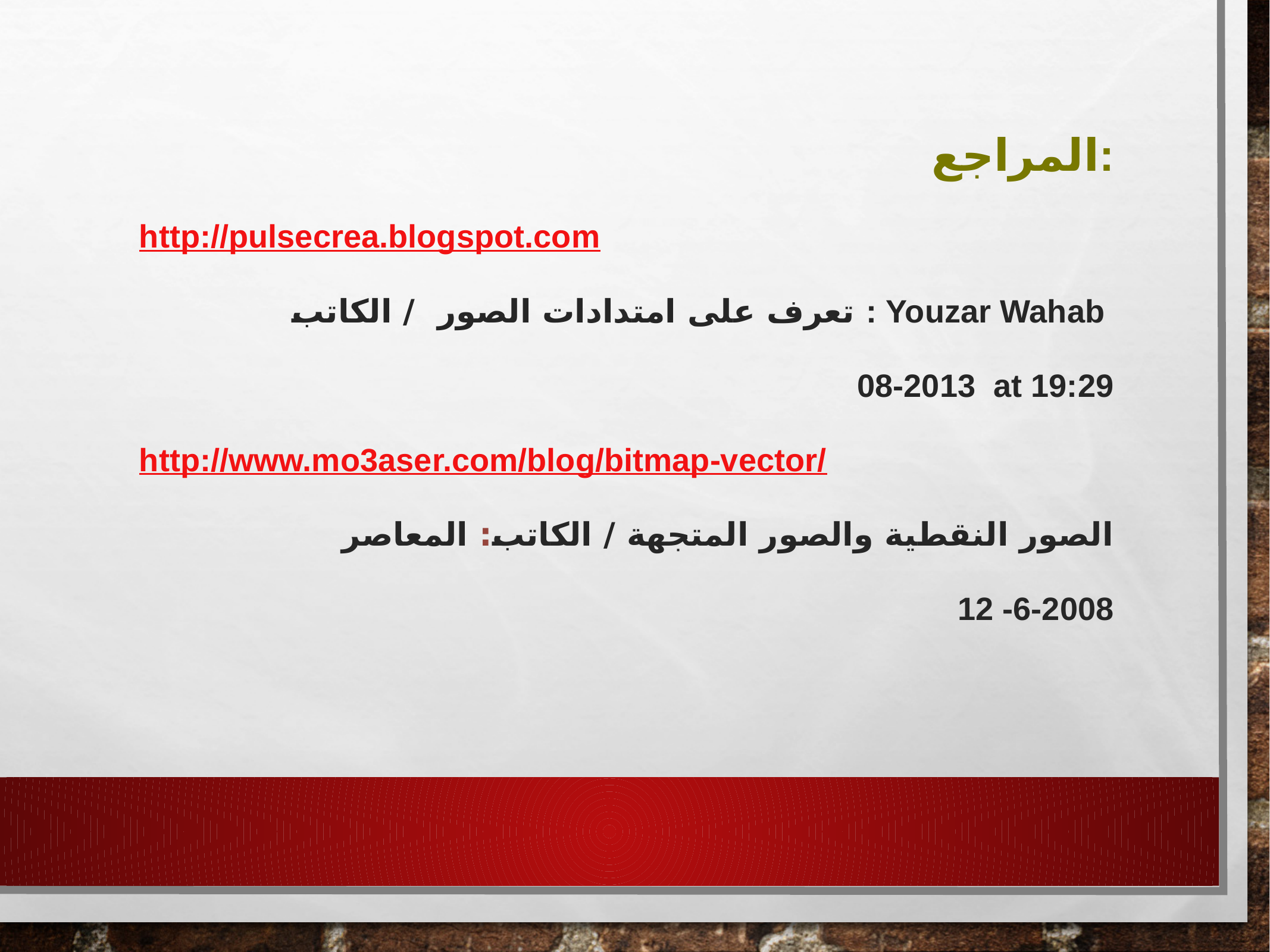

المراجع:
http://pulsecrea.blogspot.com
تعرف على امتدادات الصور  / الكاتب : Youzar Wahab
 08-2013  at 19:29
http://www.mo3aser.com/blog/bitmap-vector/
الصور النقطية والصور المتجهة / الكاتب: المعاصر
12 -6-2008